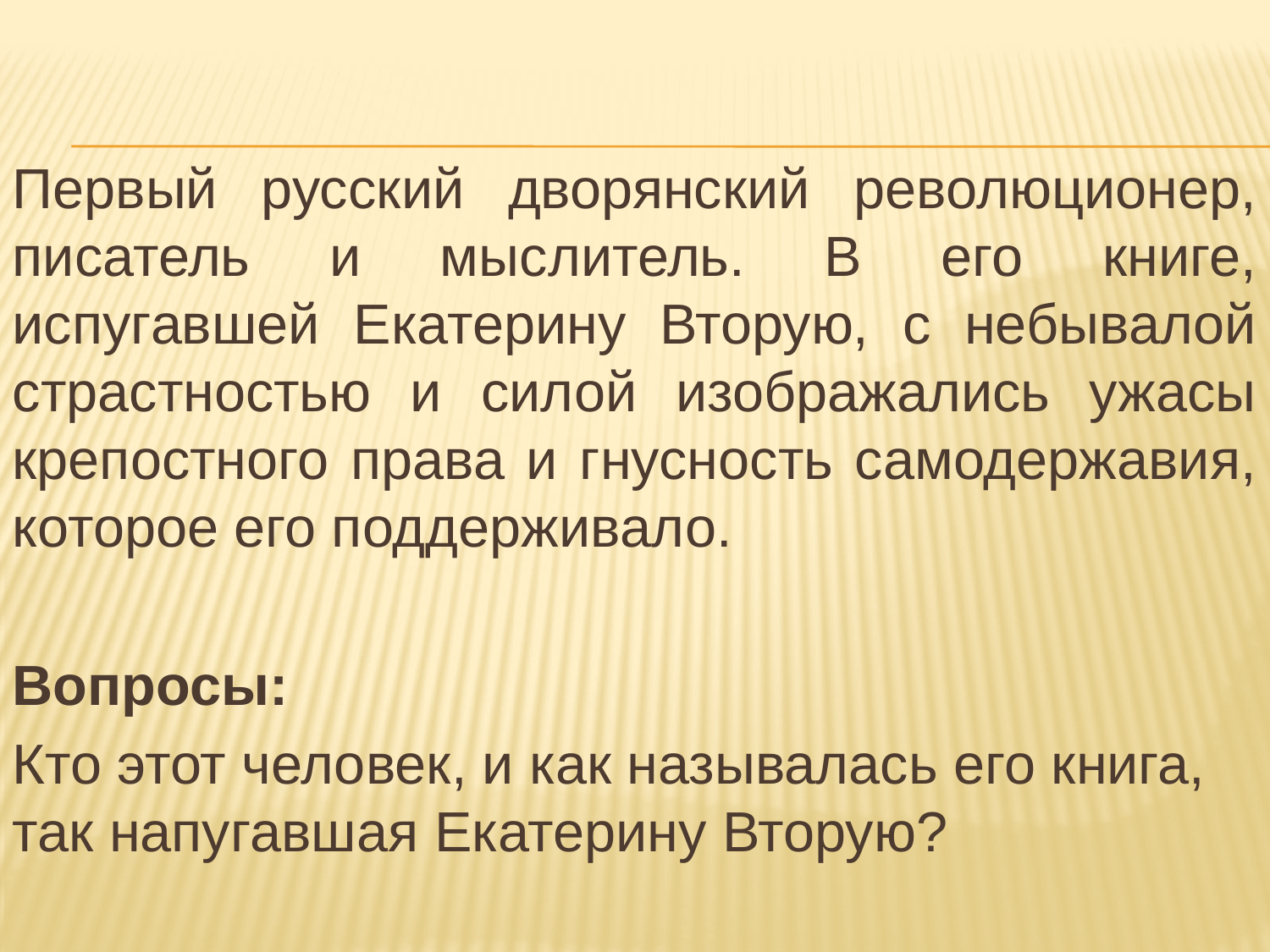

Первый русский дворянский революционер, писатель и мыслитель. В его книге, испугавшей Екатерину Вторую, с небывалой страстностью и силой изображались ужасы крепостного права и гнусность самодержавия, которое его поддерживало.

Вопросы:
Кто этот человек, и как называлась его книга, так напугавшая Екатерину Вторую?